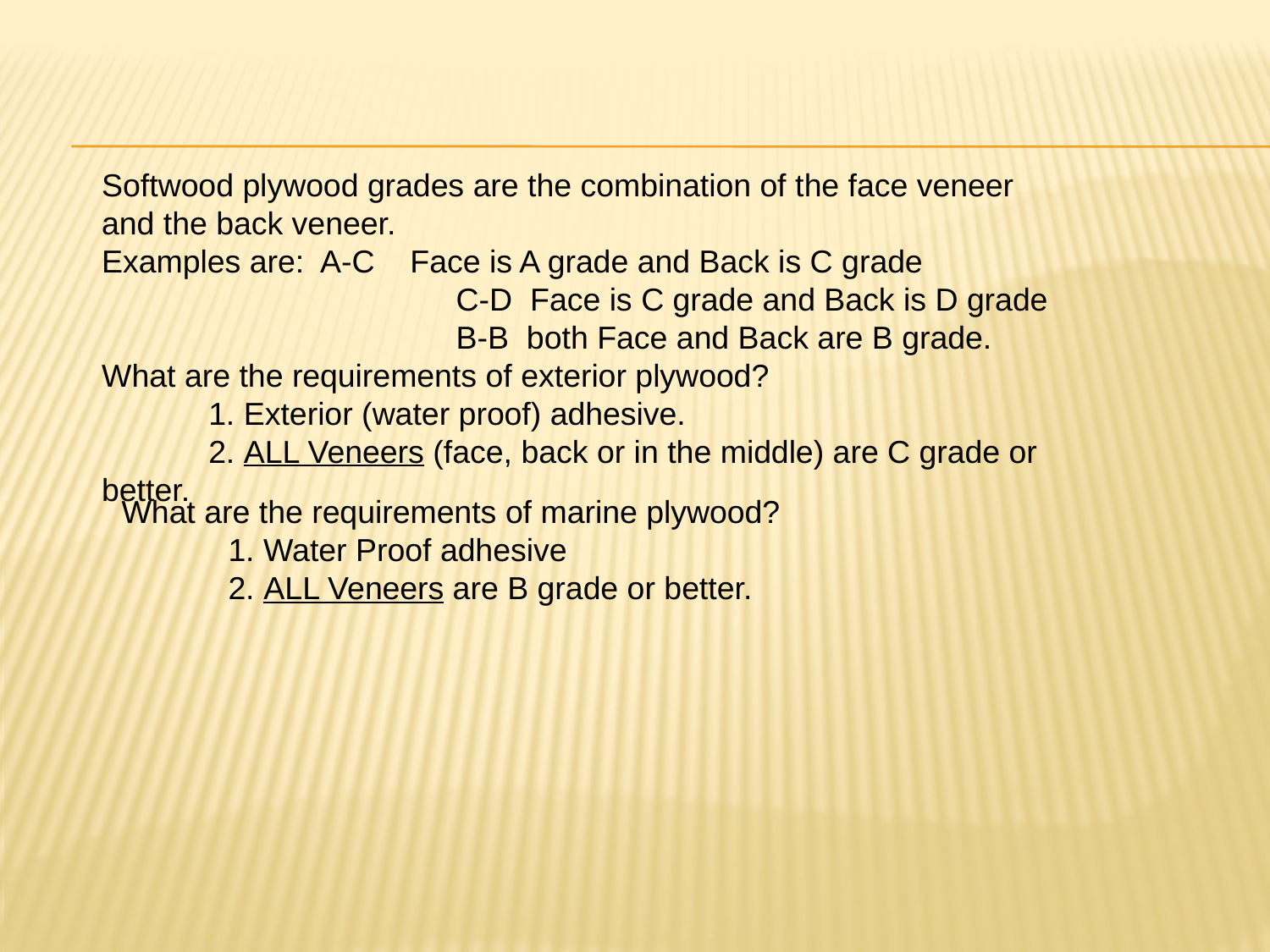

Softwood plywood grades are the combination of the face veneer and the back veneer.
Examples are:  A-C    Face is A grade and Back is C grade
                                        C-D  Face is C grade and Back is D grade
                                        B-B  both Face and Back are B grade.
What are the requirements of exterior plywood?
            1. Exterior (water proof) adhesive.
            2. ALL Veneers (face, back or in the middle) are C grade or better.

What are the requirements of marine plywood?
            1. Water Proof adhesive
            2. ALL Veneers are B grade or better.